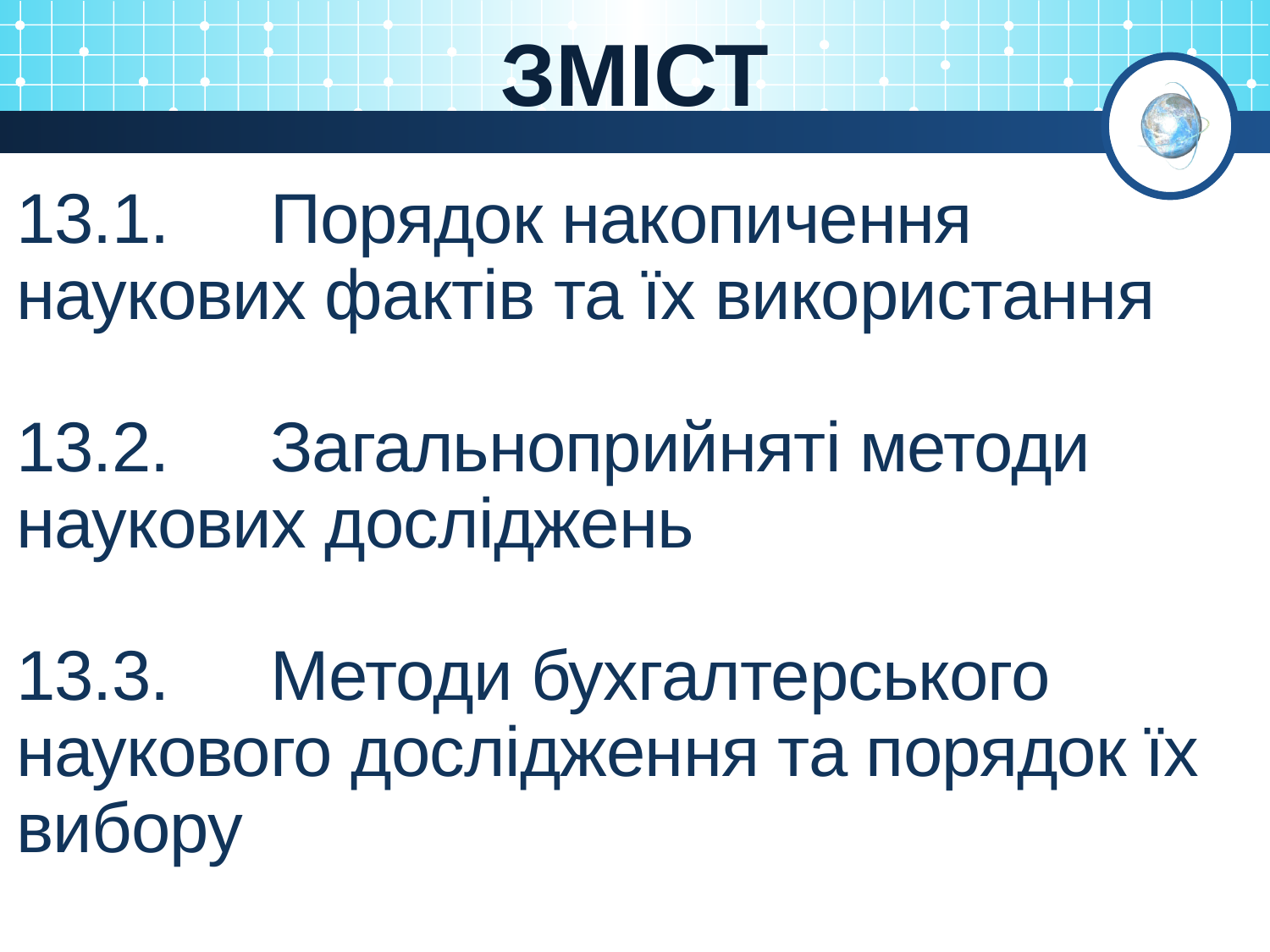

# ЗМІСТ
13.1.	Порядок накопичення наукових фактів та їх використання

13.2.	Загальноприйняті методи наукових досліджень

13.3.	Методи бухгалтерського наукового дослідження та порядок їх вибору